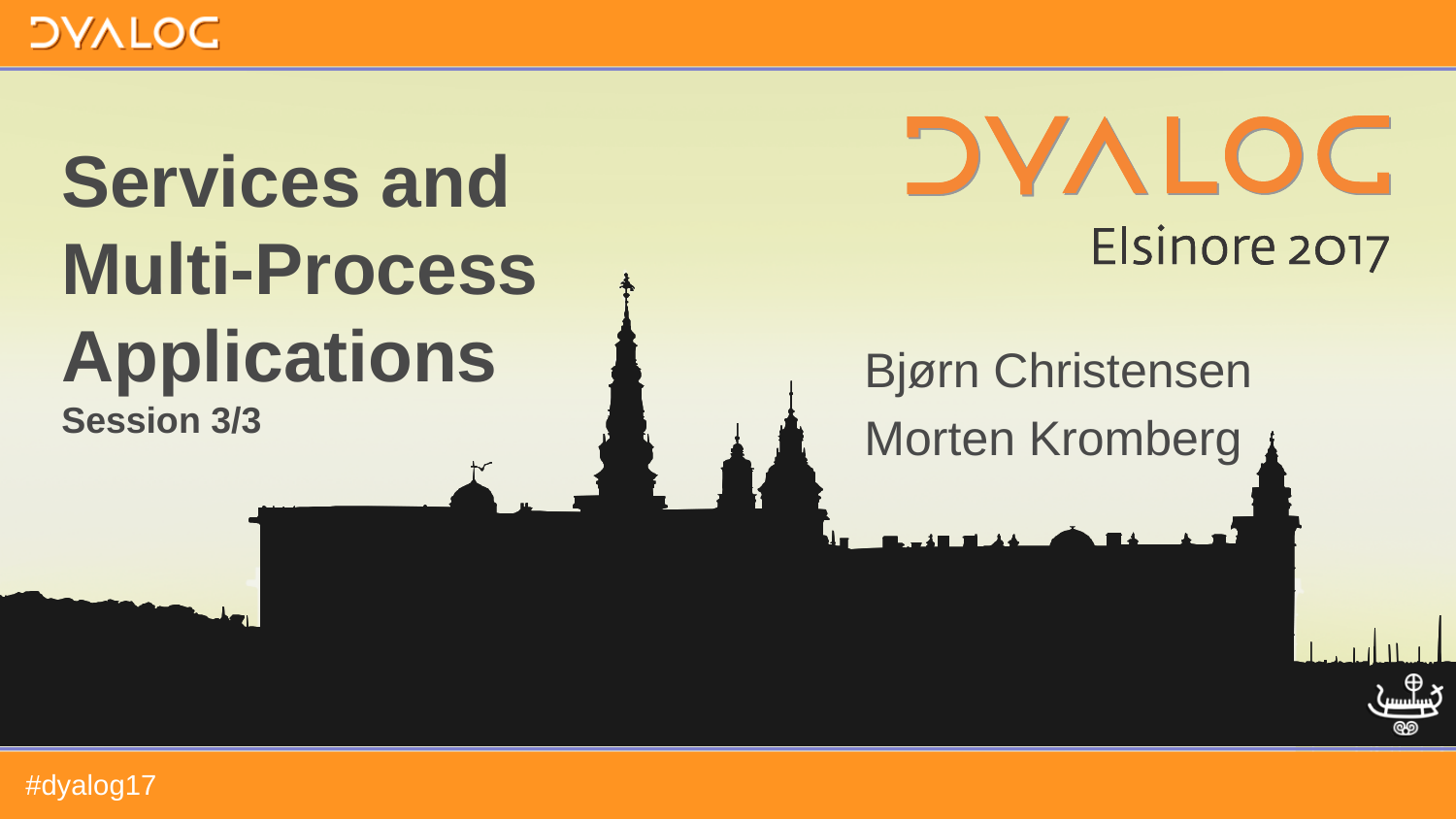

# Services and Multi-Process Applications Session 3/3
Bjørn Christensen
Morten Kromberg